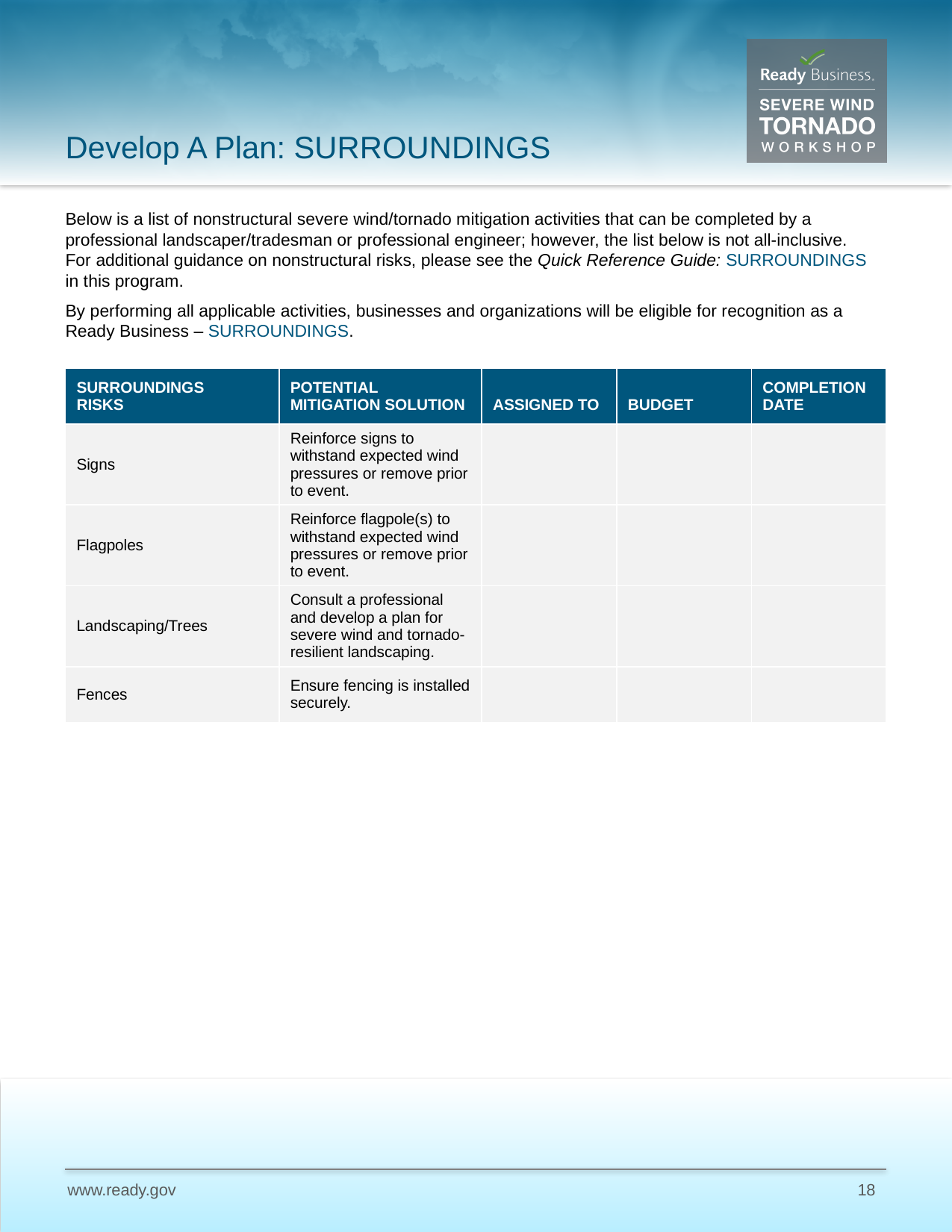

# Develop A Plan: SURROUNDINGS
Below is a list of nonstructural severe wind/tornado mitigation activities that can be completed by a professional landscaper/tradesman or professional engineer; however, the list below is not all-inclusive.
For additional guidance on nonstructural risks, please see the Quick Reference Guide: SURROUNDINGS
in this program.
By performing all applicable activities, businesses and organizations will be eligible for recognition as a Ready Business – SURROUNDINGS.
| SURROUNDINGS RISKS | POTENTIAL MITIGATION SOLUTION | ASSIGNED TO | BUDGET | COMPLETION DATE |
| --- | --- | --- | --- | --- |
| Signs | Reinforce signs to withstand expected wind pressures or remove prior to event. |  |  |  |
| Flagpoles | Reinforce flagpole(s) to withstand expected wind pressures or remove prior to event. |  |  |  |
| Landscaping/Trees | Consult a professional and develop a plan for severe wind and tornado-resilient landscaping. |  |  |  |
| Fences | Ensure fencing is installed securely. |  |  |  |
18